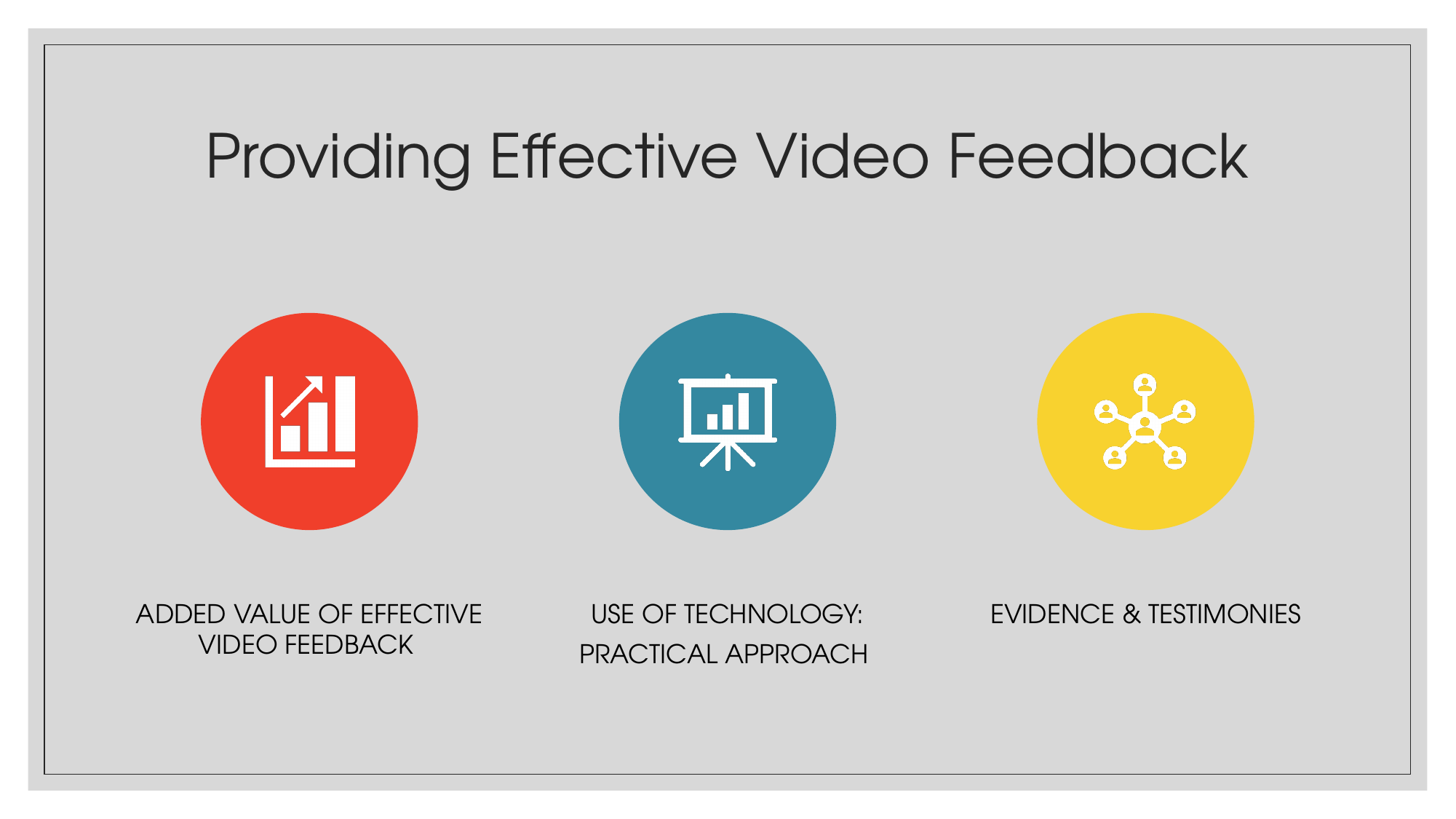

# Providing Effective Video Feedback
Added value of effective video feedback
Use of technology:
Practical approach
Evidence & testimonies